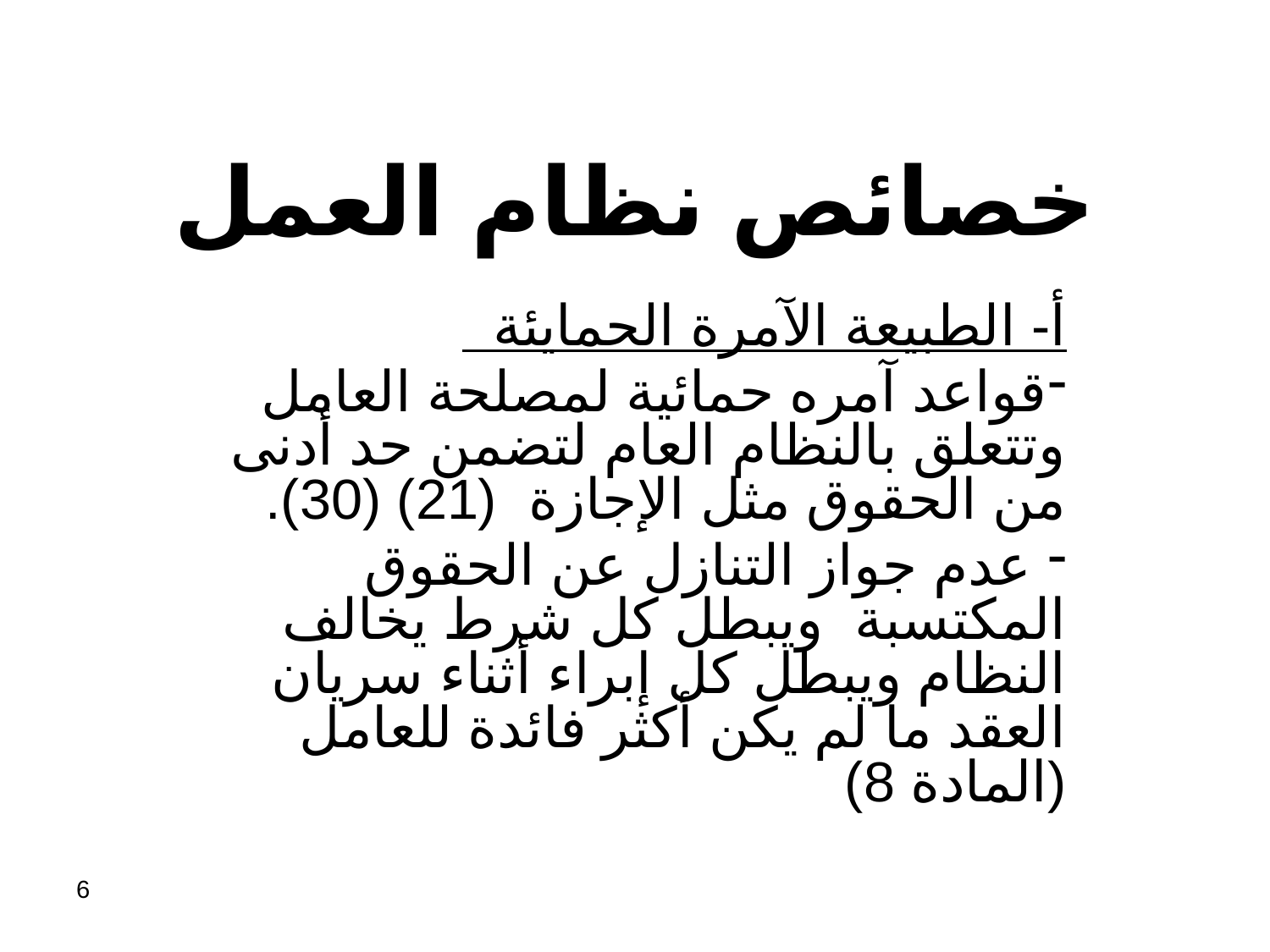

# خصائص نظام العمل
أ- الطبيعة الآمرة الحمايئة
قواعد آمره حمائية لمصلحة العامل وتتعلق بالنظام العام لتضمن حد أدنى من الحقوق مثل الإجازة  (21) (30).
 عدم جواز التنازل عن الحقوق المكتسبة  ويبطل كل شرط يخالف النظام ويبطل كل إبراء أثناء سريان العقد ما لم يكن أكثر فائدة للعامل (المادة 8)

6